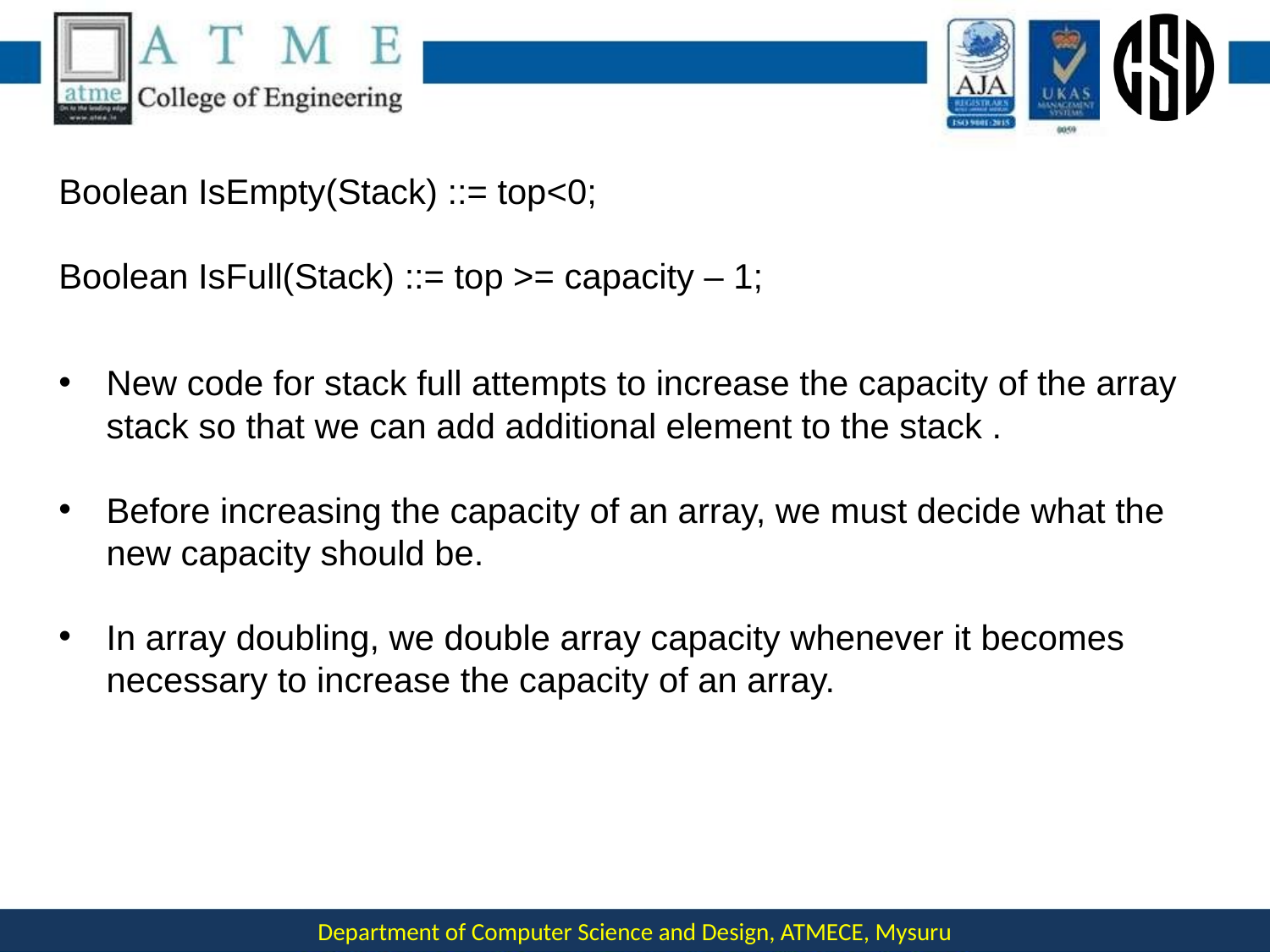

Boolean IsEmpty(Stack) ::= top<0;

Boolean IsFull(Stack) ::= top >= capacity – 1;

New code for stack full attempts to increase the capacity of the array stack so that we can add additional element to the stack .

Before increasing the capacity of an array, we must decide what the new capacity should be.

In array doubling, we double array capacity whenever it becomes necessary to increase the capacity of an array.